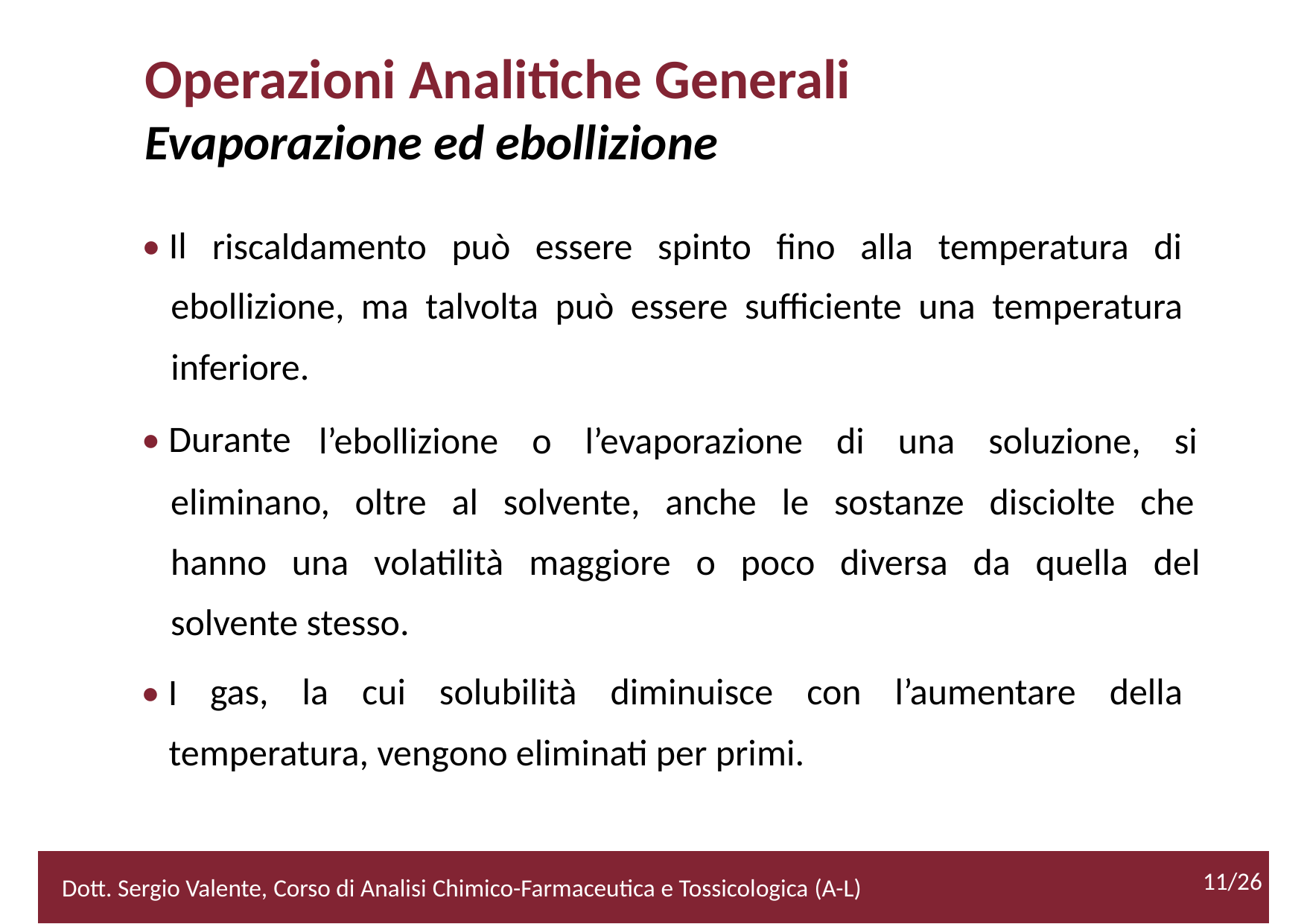

Operazioni Analitiche Generali
Evaporazione ed ebollizione
• Il
riscaldamento   può   essere   spinto   fino   alla   temperatura   di
ebollizione,  ma  talvolta  può  essere  sufficiente  una  temperatura

inferiore.
• Durante
l’ebollizione    o    l’evaporazione    di    una    soluzione,    si
eliminano,   oltre   al   solvente,   anche   le   sostanze   disciolte   che

hanno   una   volatilità   maggiore   o   poco   diversa   da   quella   del

solvente stesso.
• I
gas,    la    cui    solubilità    diminuisce    con    l’aumentare    della
	temperatura, vengono eliminati per primi.

11/26
2/52
Dott. Sergio Valente, Corso di Analisi Chimico-Farmaceutica e Tossicologica (A-L)